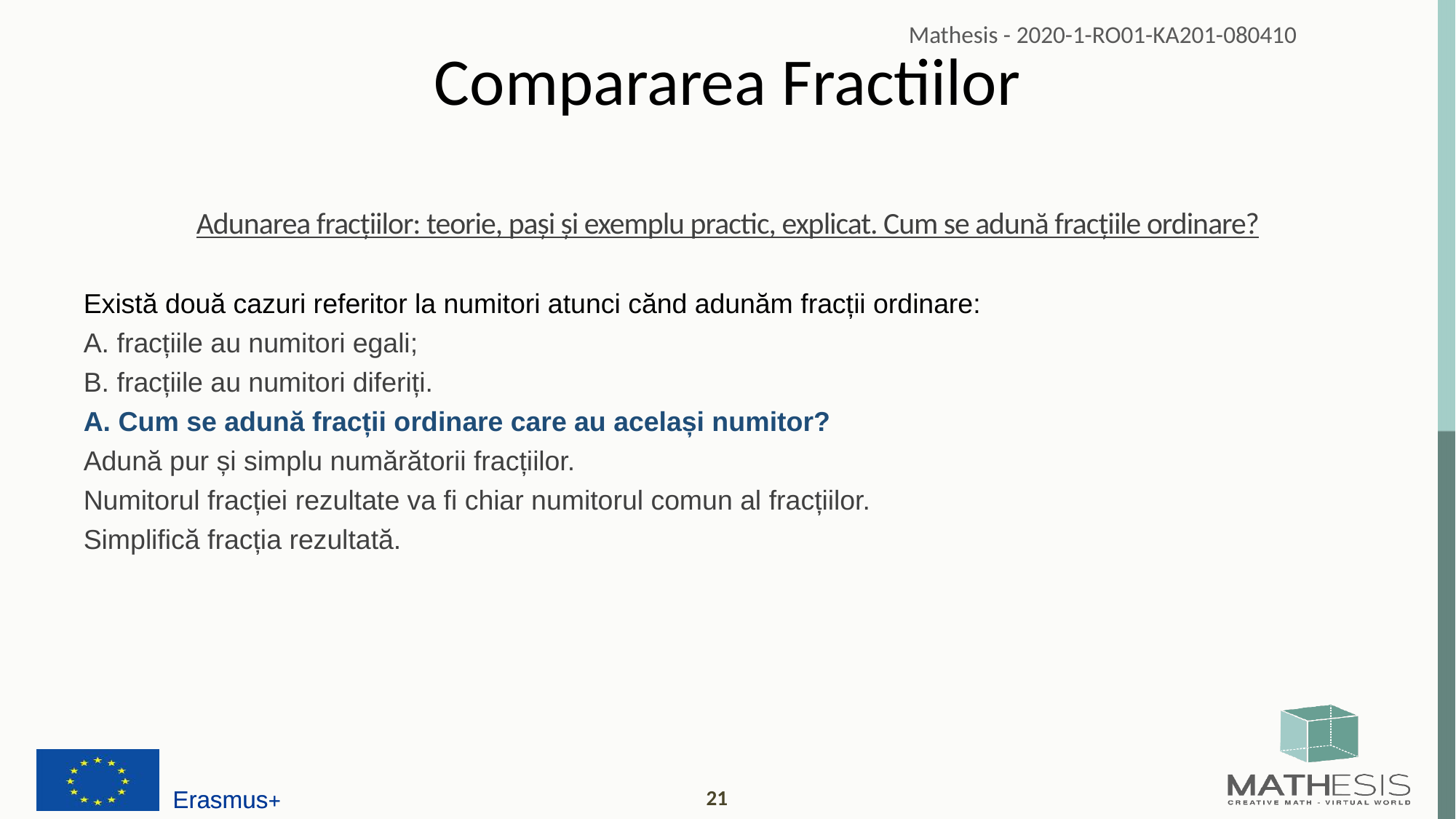

# Compararea Fractiilor
Adunarea fracțiilor: teorie, pași și exemplu practic, explicat. Cum se adună fracțiile ordinare?

Există două cazuri referitor la numitori atunci cănd adunăm fracții ordinare:
A. fracțiile au numitori egali;
B. fracțiile au numitori diferiți.
A. Cum se adună fracții ordinare care au același numitor?
Adună pur și simplu numărătorii fracțiilor.
Numitorul fracției rezultate va fi chiar numitorul comun al fracțiilor.
Simplifică fracția rezultată.